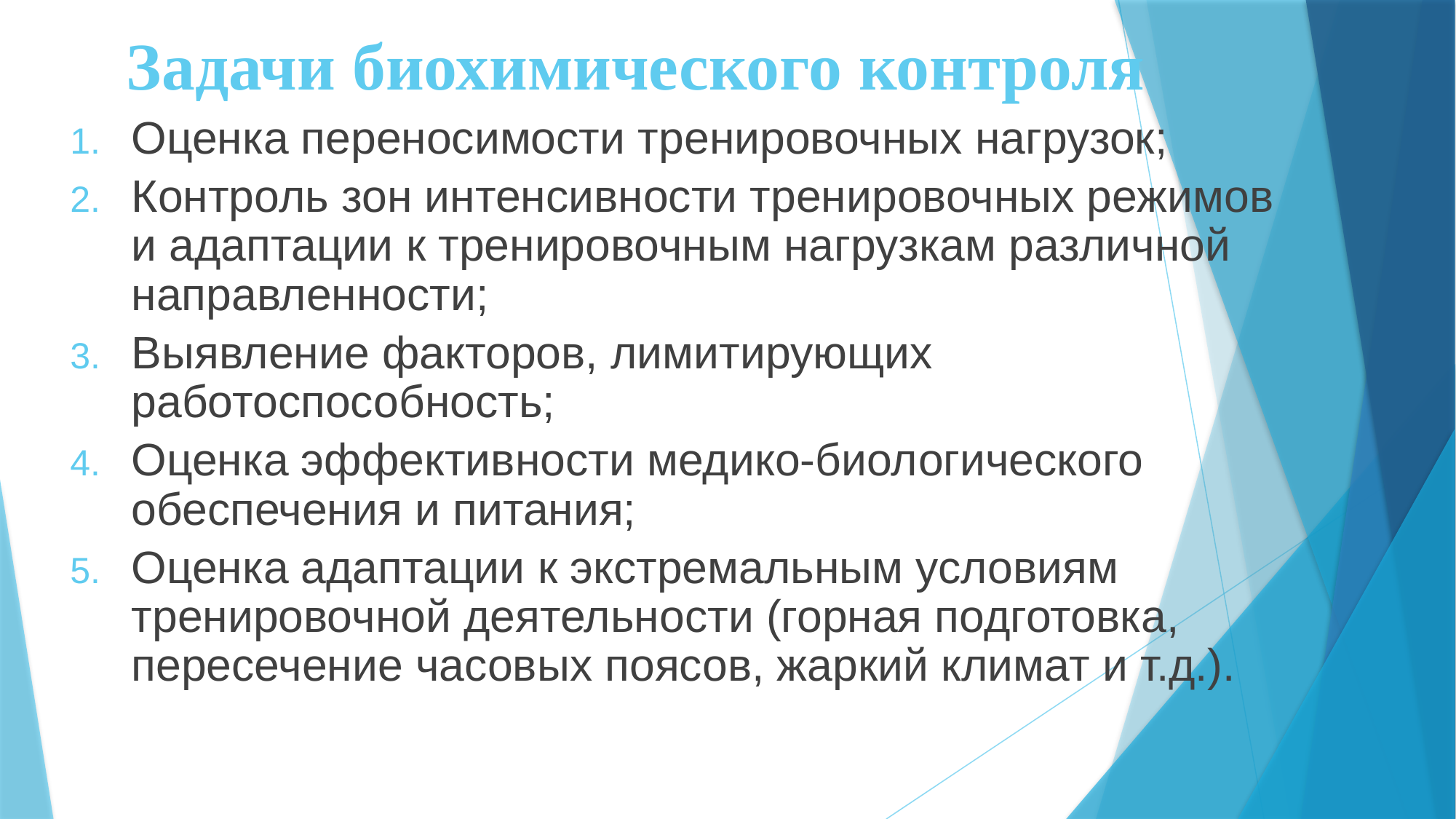

# Задачи биохимического контроля
Оценка переносимости тренировочных нагрузок;
Контроль зон интенсивности тренировочных режимов и адаптации к тренировочным нагрузкам различной направленности;
Выявление факторов, лимитирующих работоспособность;
Оценка эффективности медико-биологического обеспечения и питания;
Оценка адаптации к экстремальным условиям тренировочной деятельности (горная подготовка, пересечение часовых поясов, жаркий климат и т.д.).